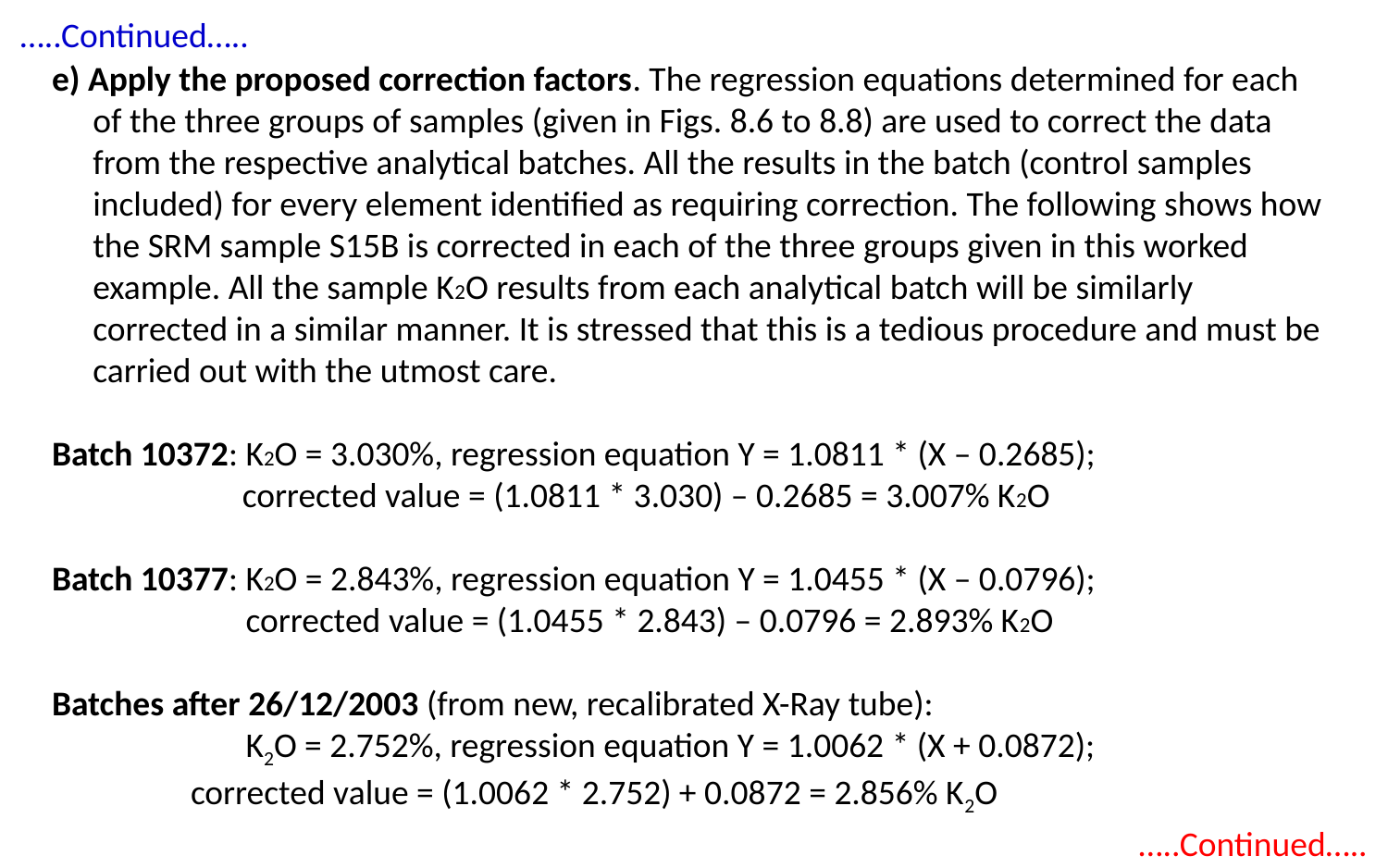

…..Continued…..
e) Apply the proposed correction factors. The regression equations determined for each of the three groups of samples (given in Figs. 8.6 to 8.8) are used to correct the data from the respective analytical batches. All the results in the batch (control samples included) for every element identified as requiring correction. The following shows how the SRM sample S15B is corrected in each of the three groups given in this worked example. All the sample K2O results from each analytical batch will be similarly corrected in a similar manner. It is stressed that this is a tedious procedure and must be carried out with the utmost care.

Batch 10372: K2O = 3.030%, regression equation Y = 1.0811 * (X – 0.2685);
	corrected value = (1.0811 * 3.030) – 0.2685 = 3.007% K2O

Batch 10377: K2O = 2.843%, regression equation Y = 1.0455 * (X – 0.0796);
	       corrected value = (1.0455 * 2.843) – 0.0796 = 2.893% K2O

Batches after 26/12/2003 (from new, recalibrated X-Ray tube):
	       K2O = 2.752%, regression equation Y = 1.0062 * (X + 0.0872);
	corrected value = (1.0062 * 2.752) + 0.0872 = 2.856% K2O
…..Continued…..